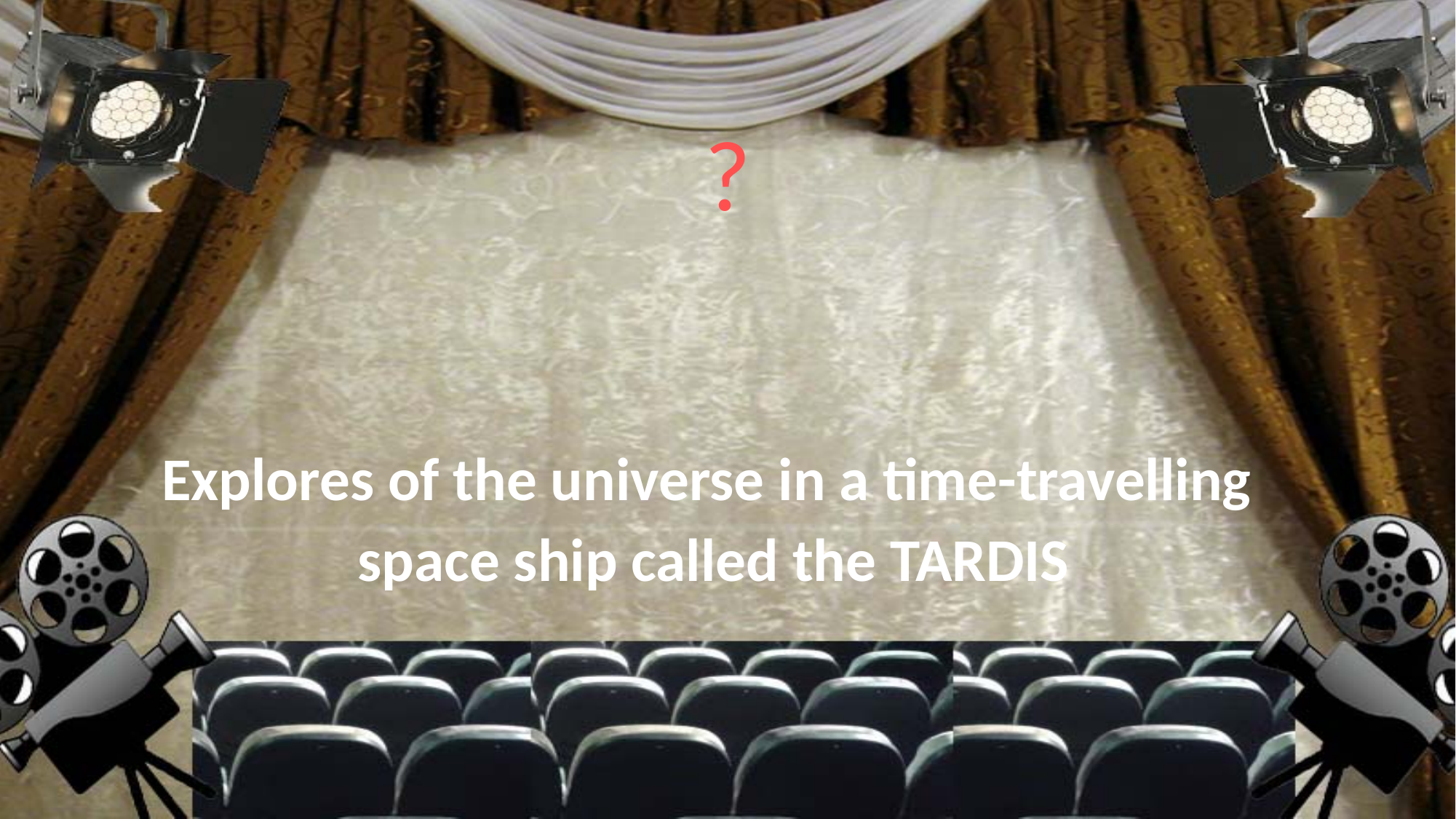

# ?
Explores of the universe in a time-travelling
space ship called the TARDIS